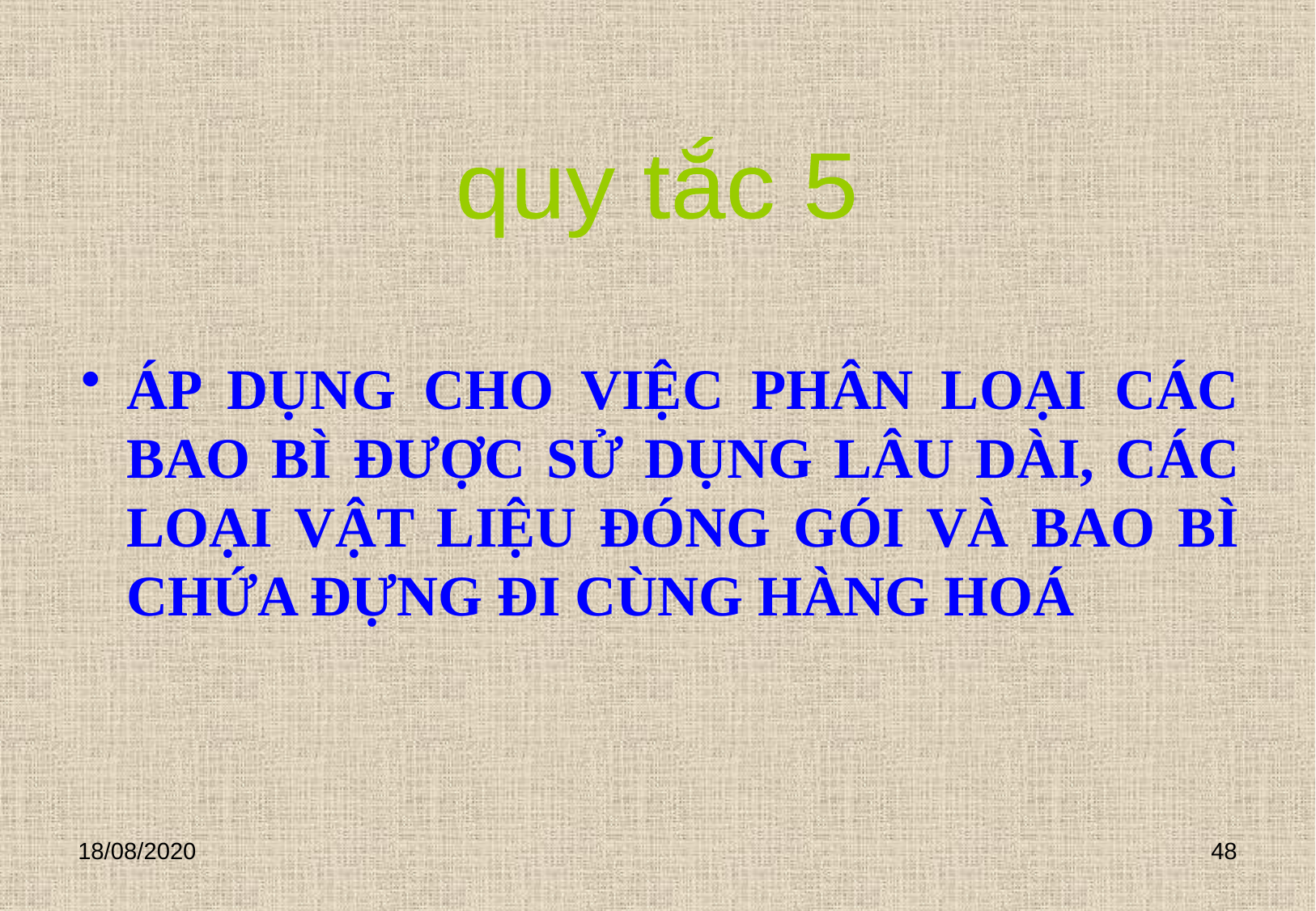

quy tắc 5
ÁP DỤNG CHO VIỆC PHÂN LOẠI CÁC BAO BÌ ĐƯỢC SỬ DỤNG LÂU DÀI, CÁC LOẠI VẬT LIỆU ĐÓNG GÓI VÀ BAO BÌ CHỨA ĐỰNG ĐI CÙNG HÀNG HOÁ
18/08/2020
48